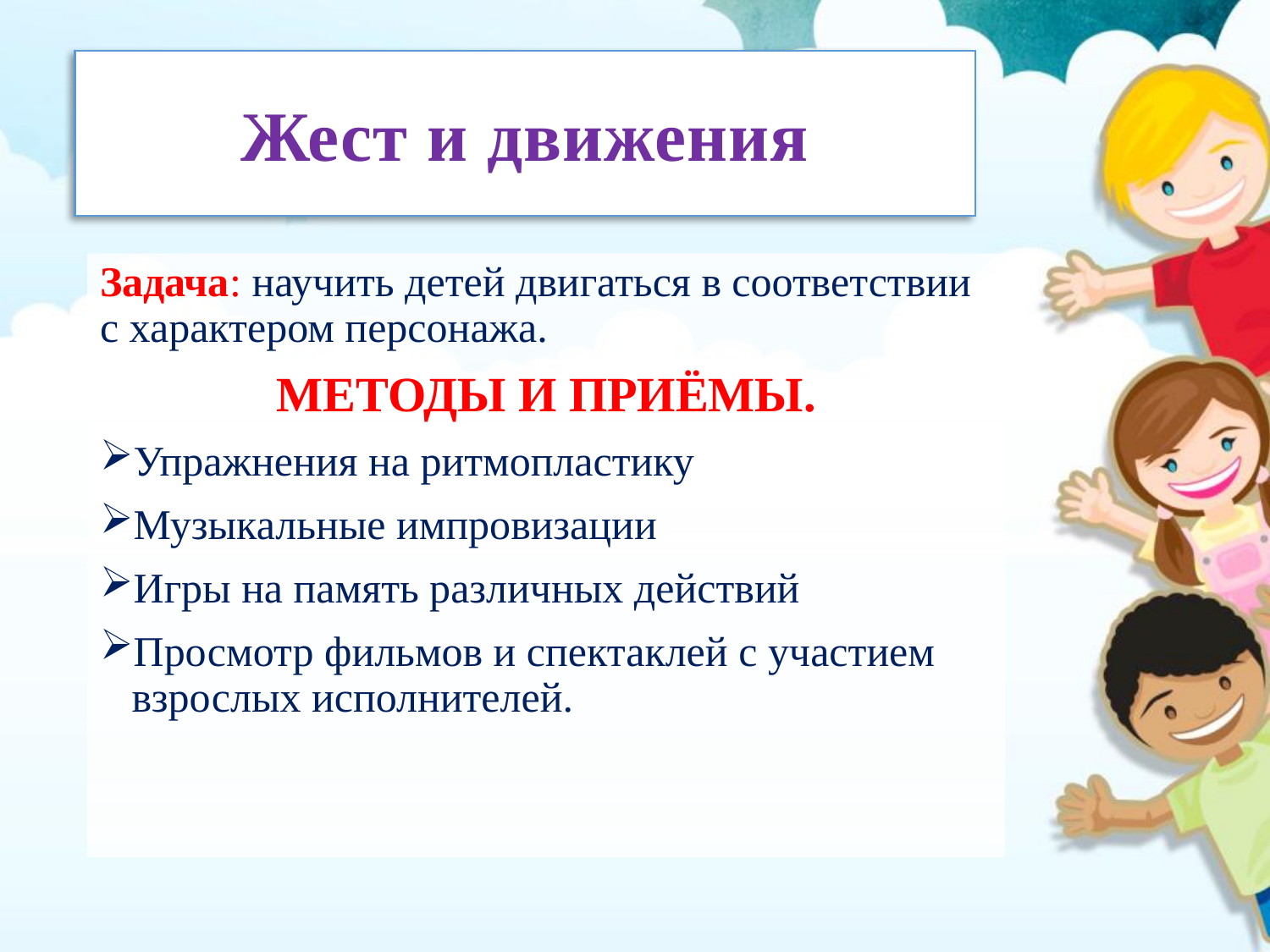

# Жест и движения
Задача: научить детей двигаться в соответствии с характером персонажа.
МЕТОДЫ И ПРИЁМЫ.
Упражнения на ритмопластику
Музыкальные импровизации
Игры на память различных действий
Просмотр фильмов и спектаклей с участием взрослых исполнителей.